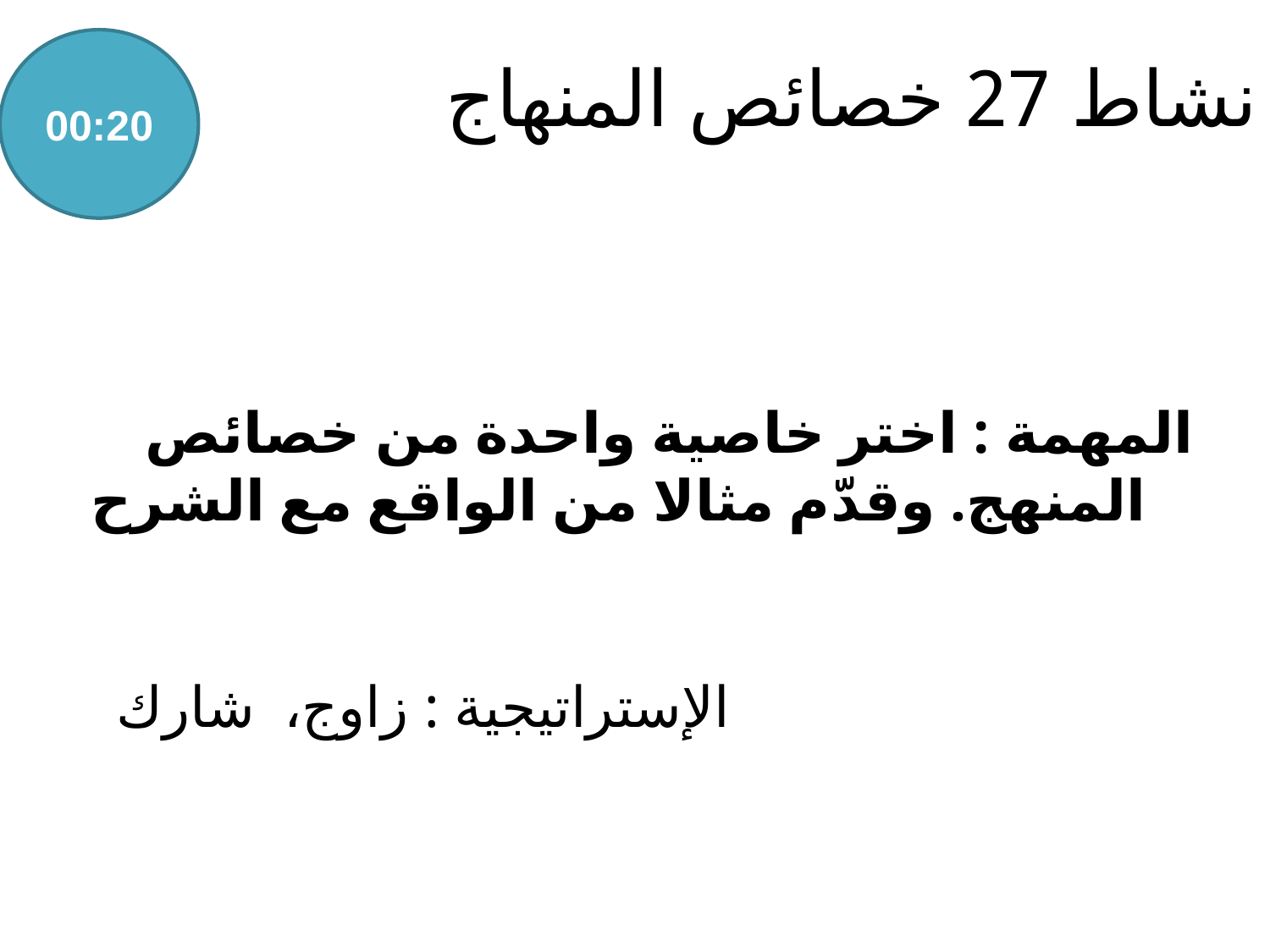

00:20
# نشاط 27 خصائص المنهاج

المهمة : اختر خاصية واحدة من خصائص المنهج. وقدّم مثالا من الواقع مع الشرح

الإستراتيجية : زاوج،  شارك